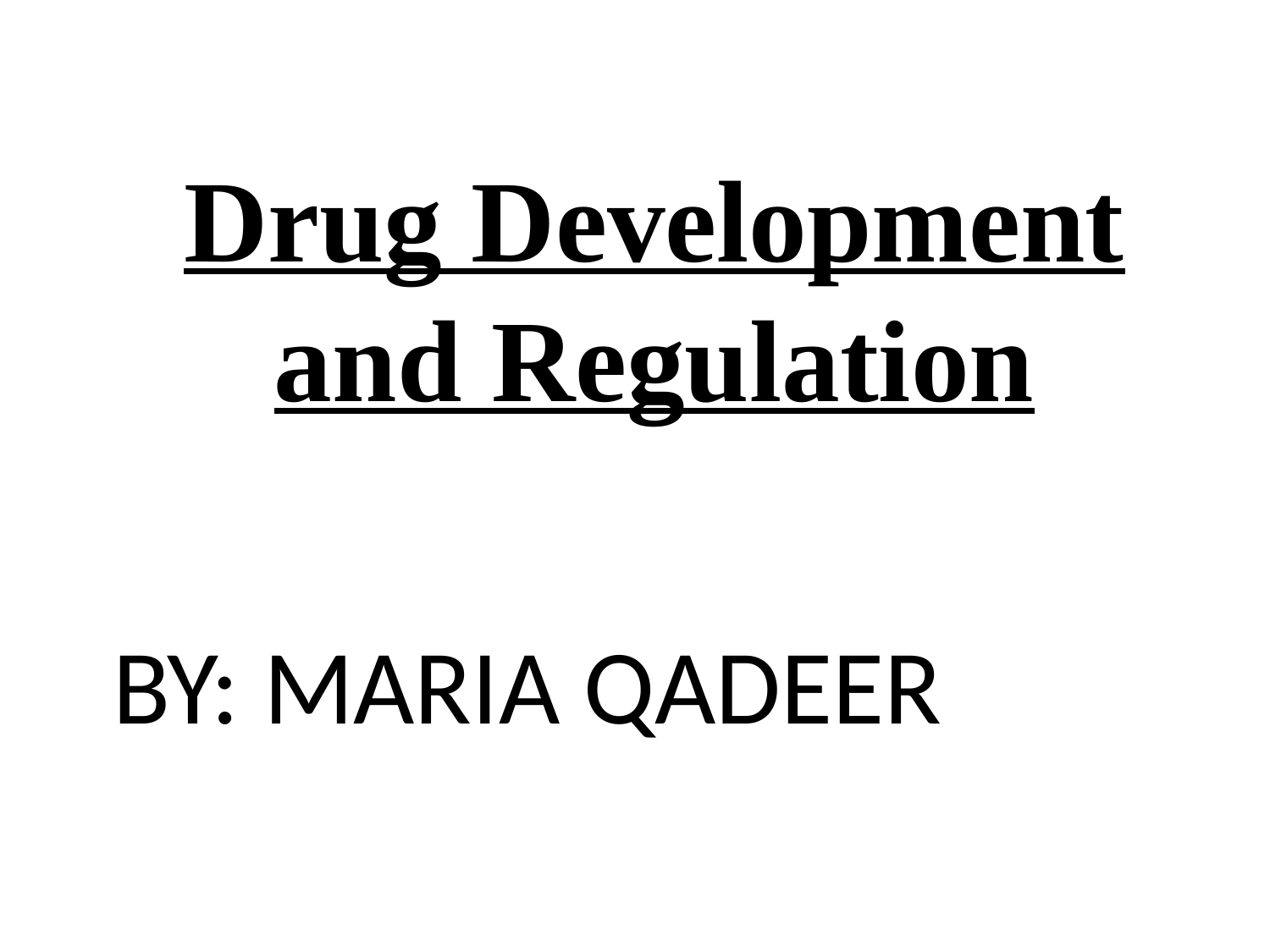

Drug Development and Regulation
# By: Maria qadeer